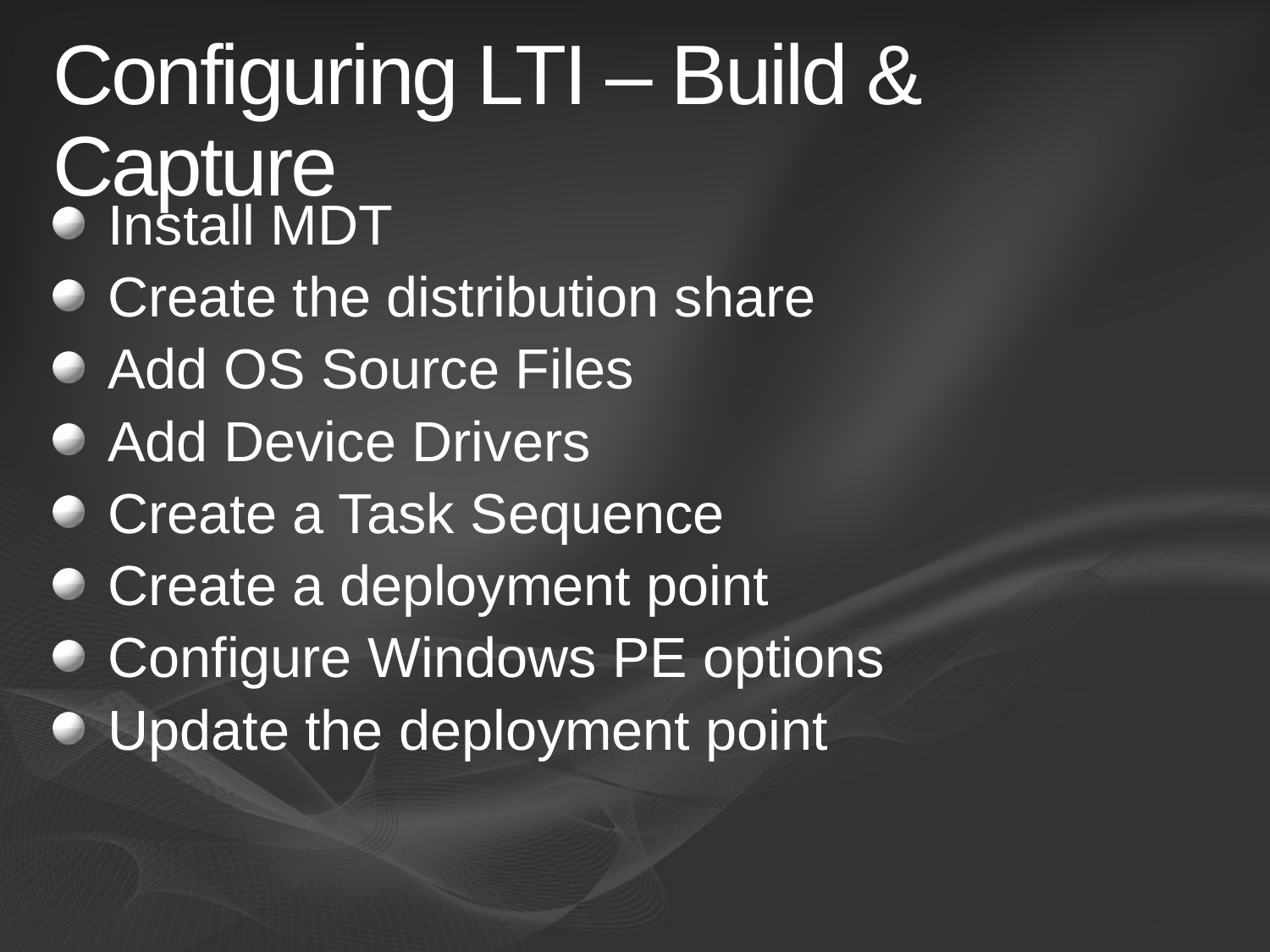

# Configuring LTI – Build & Capture
Install MDT
Create the distribution share
Add OS Source Files
Add Device Drivers
Create a Task Sequence
Create a deployment point
Configure Windows PE options
Update the deployment point